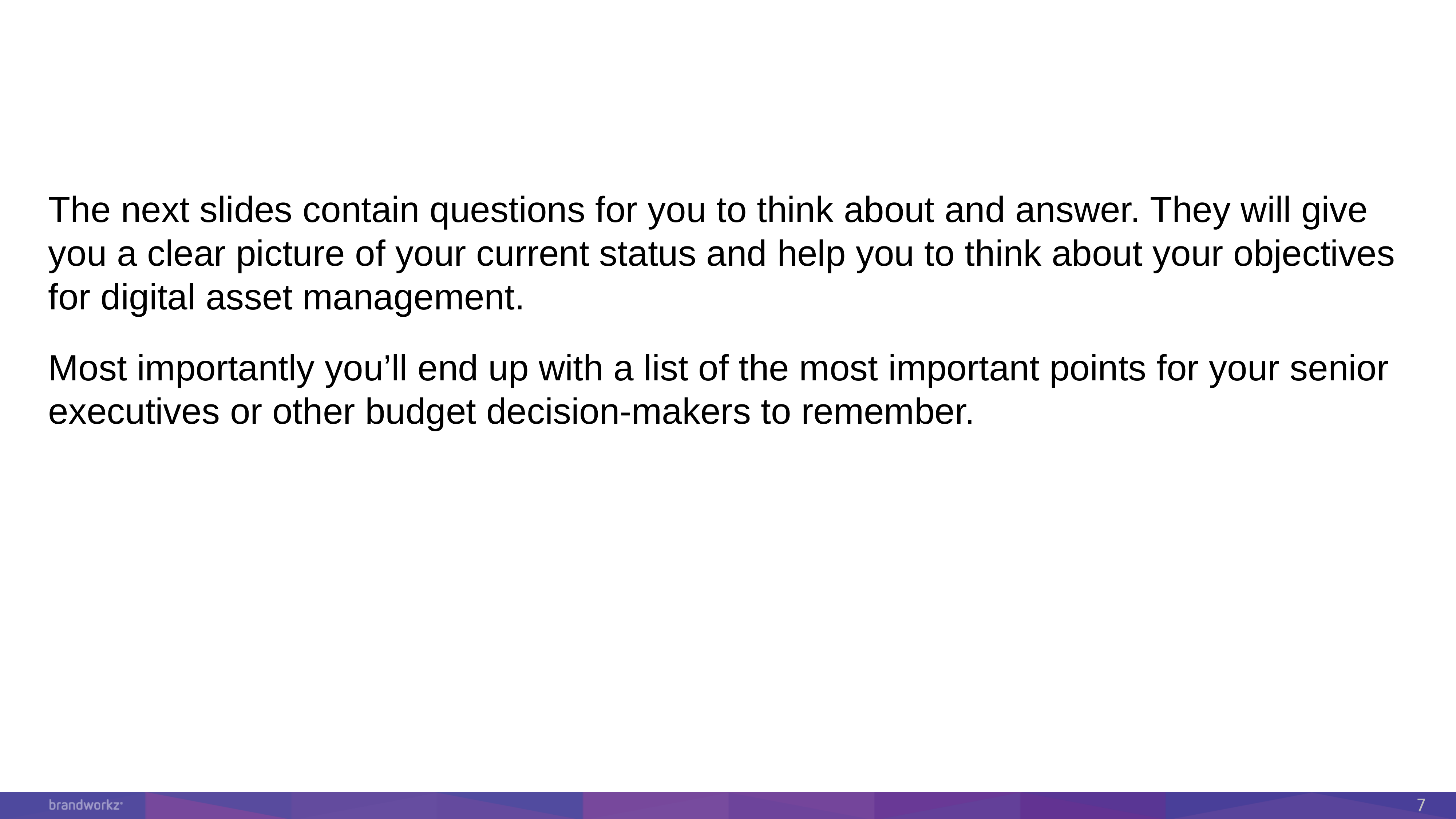

The next slides contain questions for you to think about and answer. They will give you a clear picture of your current status and help you to think about your objectives for digital asset management.
Most importantly you’ll end up with a list of the most important points for your senior executives or other budget decision-makers to remember.